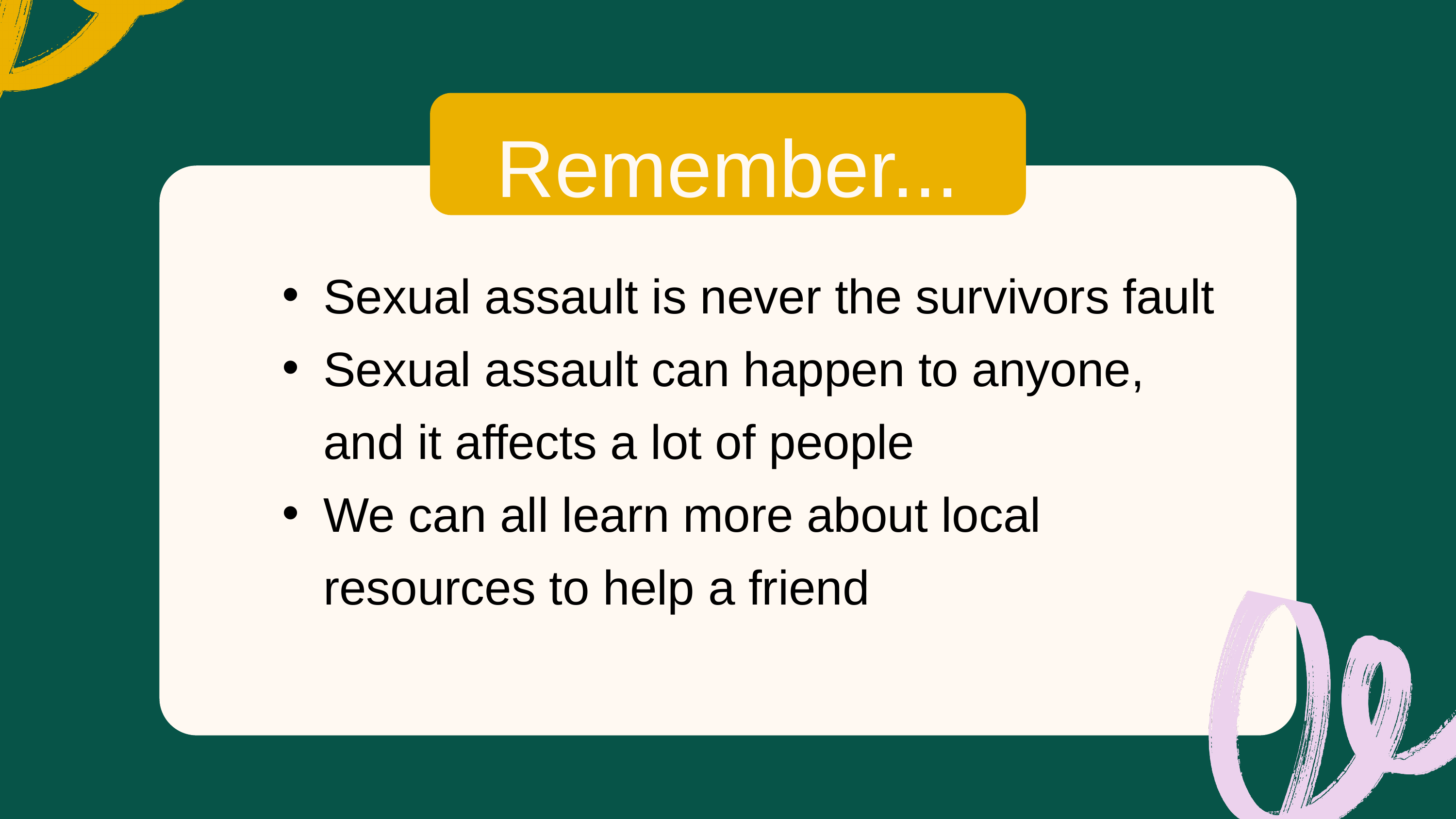

Remember...

Sexual assault is never the survivors fault
Sexual assault can happen to anyone, and it affects a lot of people
We can all learn more about local resources to help a friend